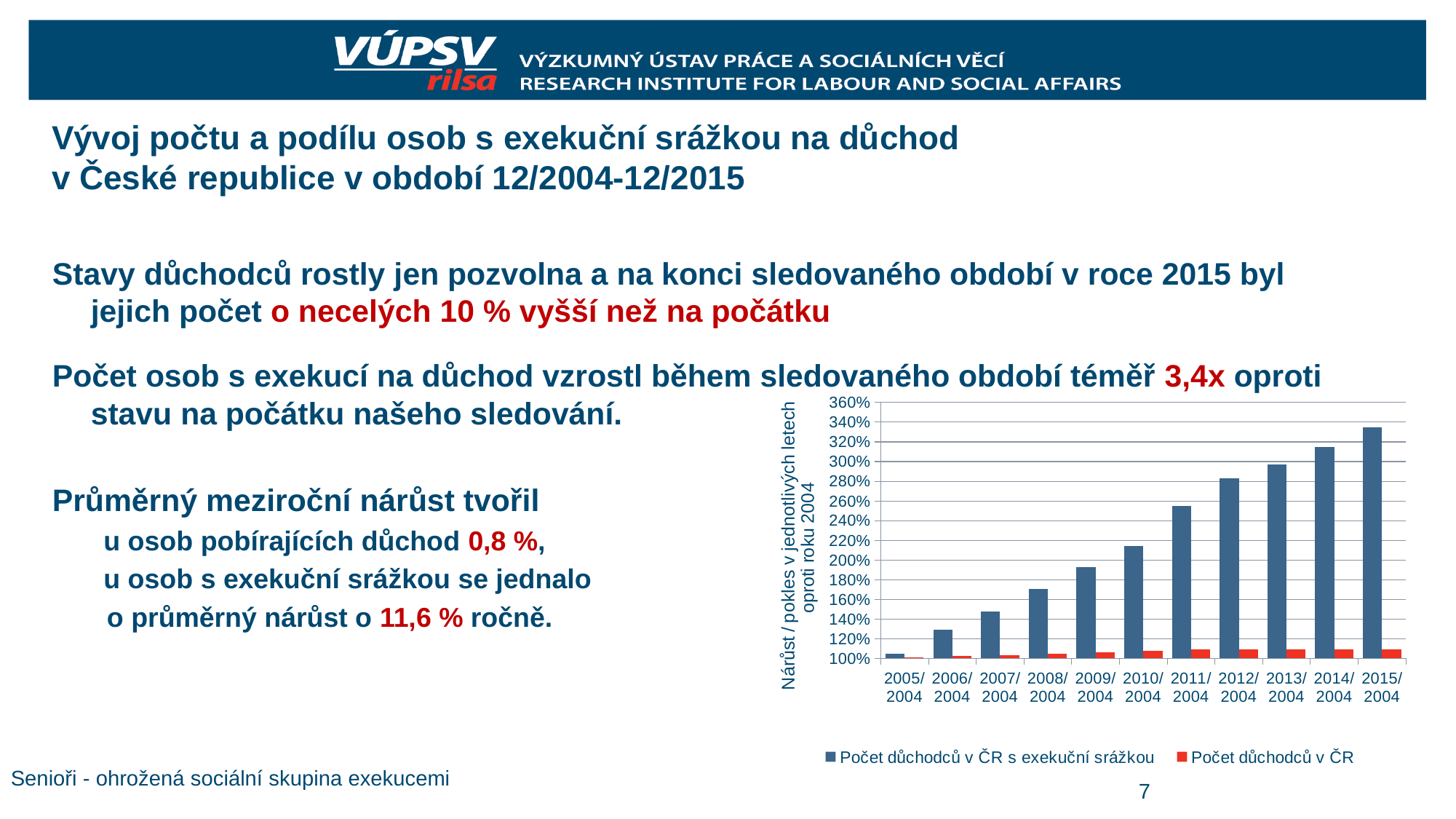

# Vývoj počtu a podílu osob s exekuční srážkou na důchod v České republice v období 12/2004-12/2015
Stavy důchodců rostly jen pozvolna a na konci sledovaného období v roce 2015 byl jejich počet o necelých 10 % vyšší než na počátku

Počet osob s exekucí na důchod vzrostl během sledovaného období téměř 3,4x oproti stavu na počátku našeho sledování.

Průměrný meziroční nárůst tvořil
u osob pobírajících důchod 0,8 %,
u osob s exekuční srážkou se jednalo
o průměrný nárůst o 11,6 % ročně.

### Chart

| Category | Počet důchodců v ČR s exekuční srážkou | Počet důchodců v ČR |
|---|---|---|
| 2005/2004 | 1.0449828437526152 | 1.0073942609261963 |
| 2006/2004 | 1.2912377604820486 | 1.0221271782411065 |
| 2007/2004 | 1.473889028370575 | 1.0356006146967363 |
| 2008/2004 | 1.7038245878316176 | 1.0488733416232336 |
| 2009/2004 | 1.929910452757553 | 1.0627287736343087 |
| 2010/2004 | 2.141769185705917 | 1.0736600163385936 |
| 2011/2004 | 2.5472424470667003 | 1.0941921822305418 |
| 2012/2004 | 2.829274416269144 | 1.0915460156111643 |
| 2013/2004 | 2.9708343794459786 | 1.0884230210402237 |
| 2014/2004 | 3.151518955561135 | 1.0904621079832502 |
| 2015/2004 | 3.347183864758557 | 1.0945536117241785 |
Senioři - ohrožená sociální skupina exekucemi
7